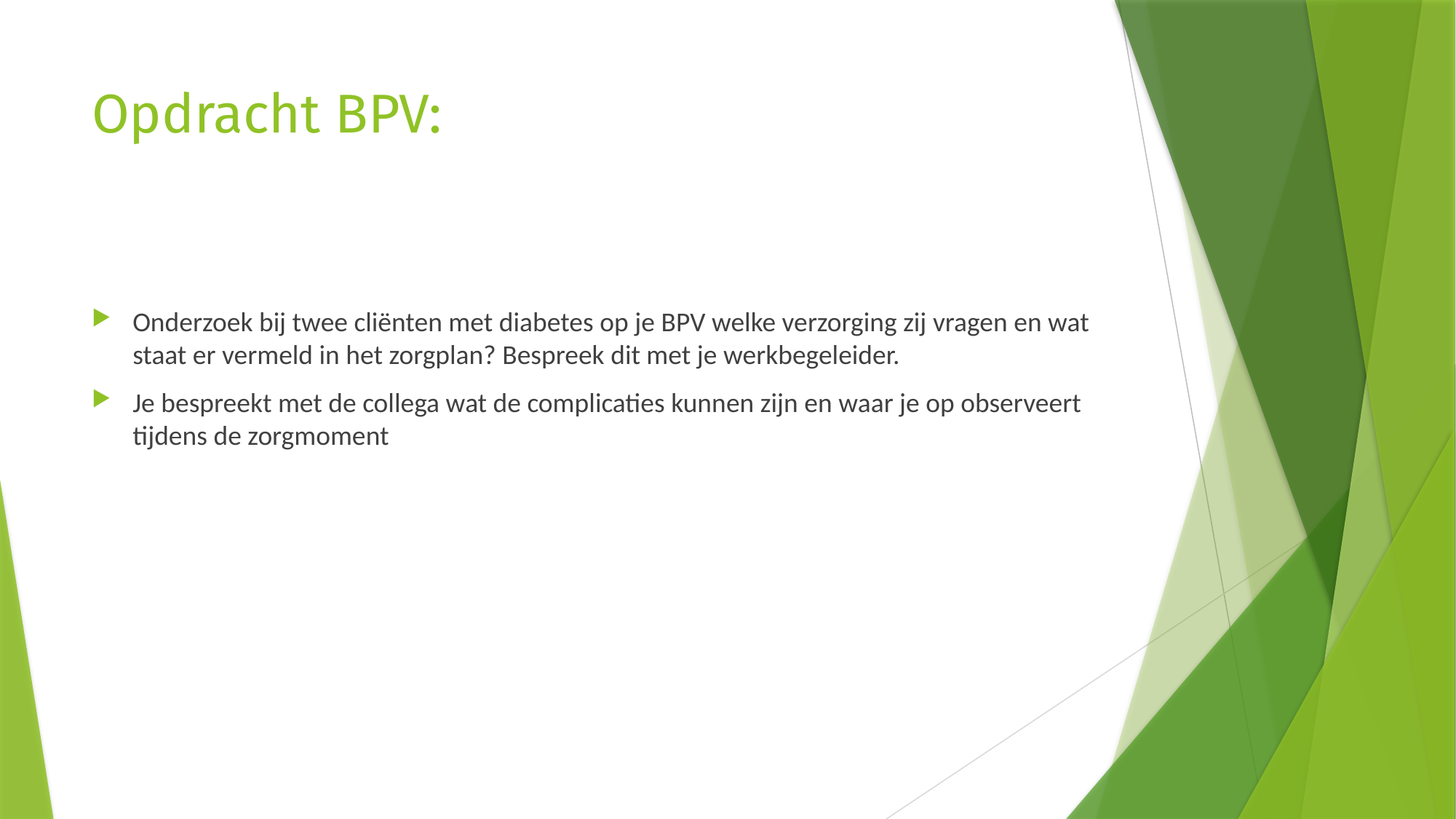

# Opdracht BPV:

Onderzoek bij twee cliënten met diabetes op je BPV welke verzorging zij vragen en wat staat er vermeld in het zorgplan? Bespreek dit met je werkbegeleider.
Je bespreekt met de collega wat de complicaties kunnen zijn en waar je op observeert tijdens de zorgmoment